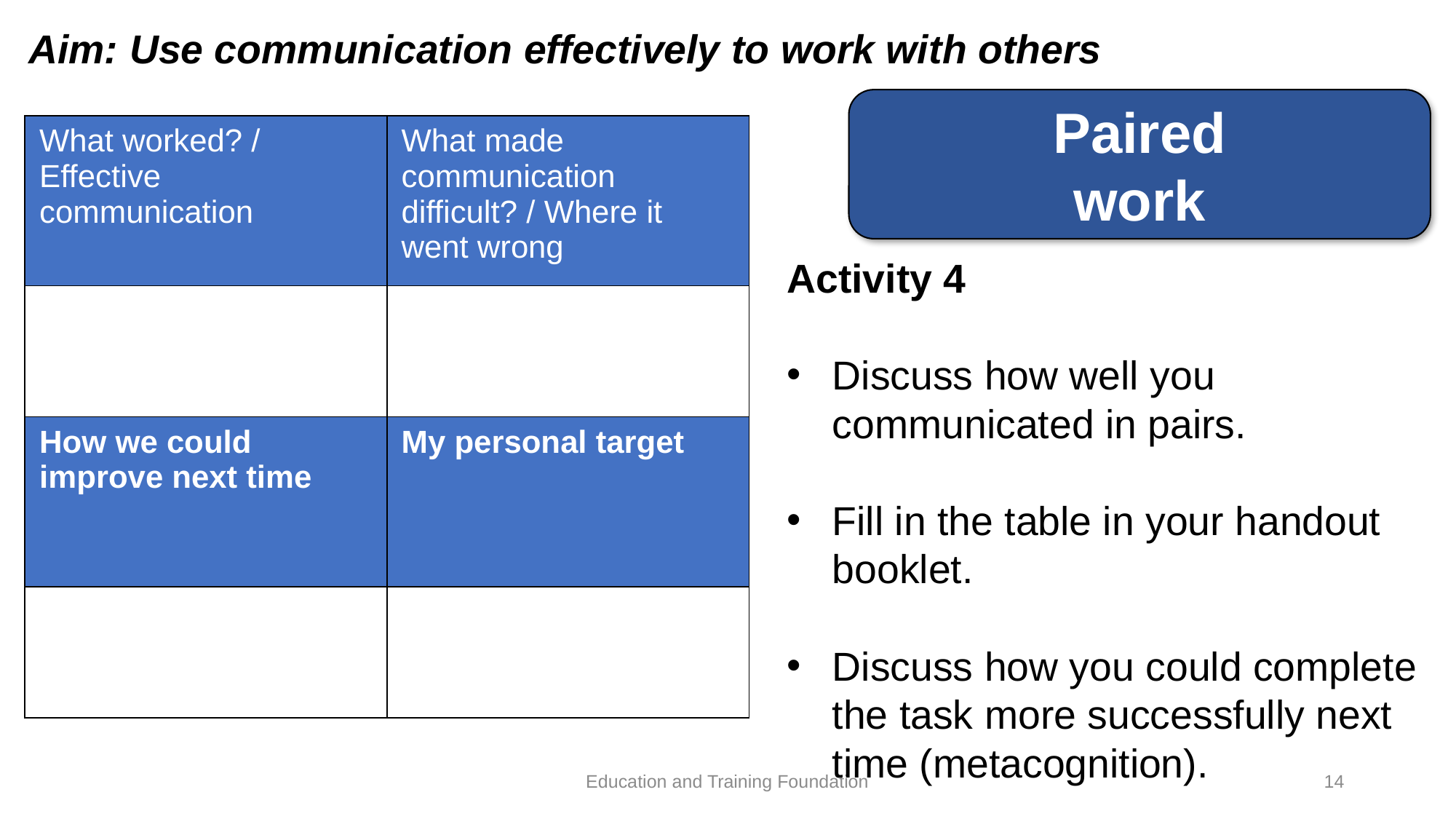

Aim: Use communication effectively to work with others
Paired
work
| What worked? / Effective communication | What made communication difficult? / Where it went wrong |
| --- | --- |
|  |  |
| How we could improve next time | My personal target |
|  |  |
Activity 4

Discuss how well you communicated in pairs.

Fill in the table in your handout booklet.

Discuss how you could complete the task more successfully next time (metacognition).
Education and Training Foundation
14